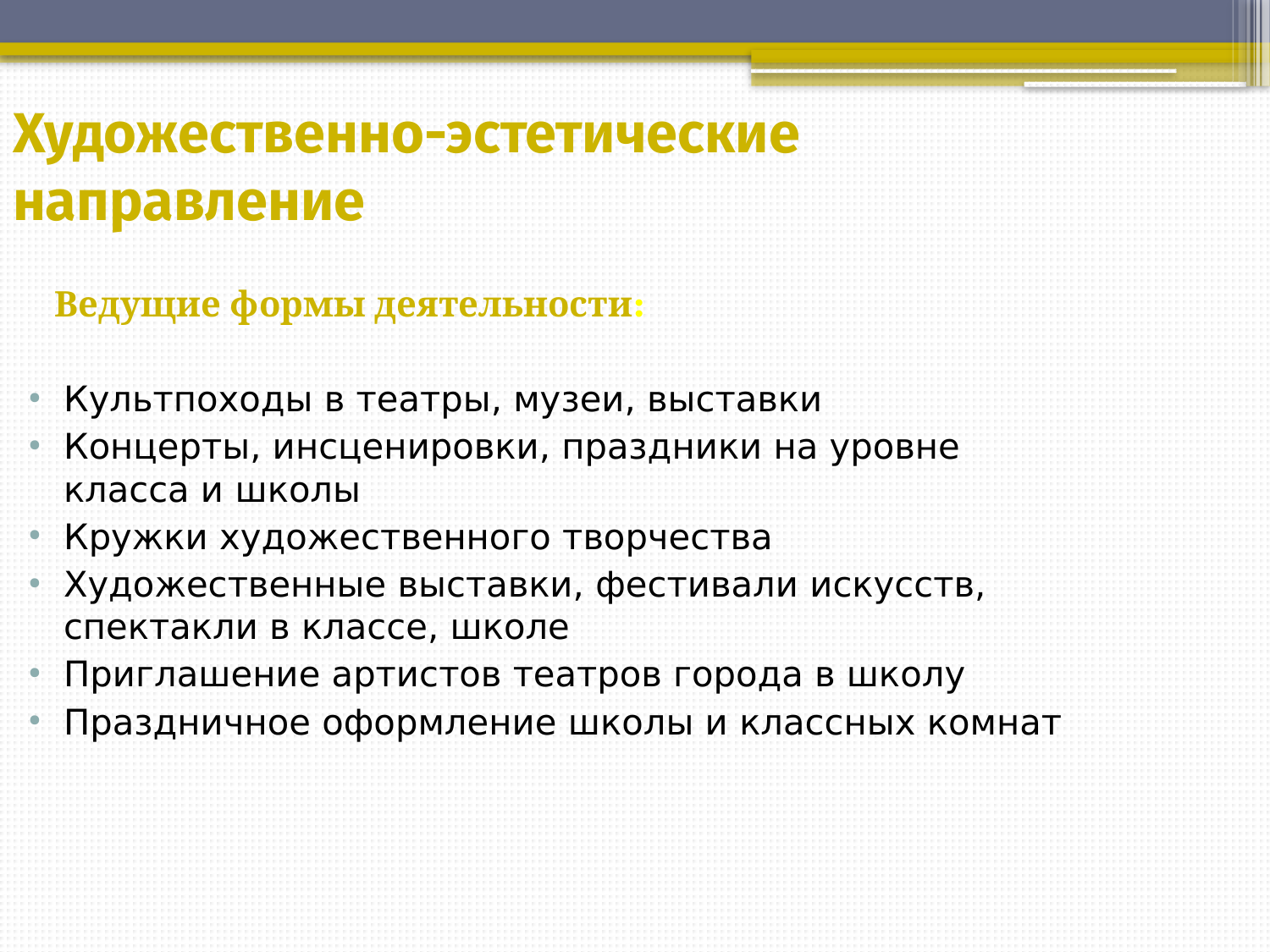

Художественно-эстетические направление
   Ведущие формы деятельности:

Культпоходы в театры, музеи, выставки
Концерты, инсценировки, праздники на уровне класса и школы
Кружки художественного творчества
Художественные выставки, фестивали искусств, спектакли в классе, школе
Приглашение артистов театров города в школу
Праздничное оформление школы и классных комнат